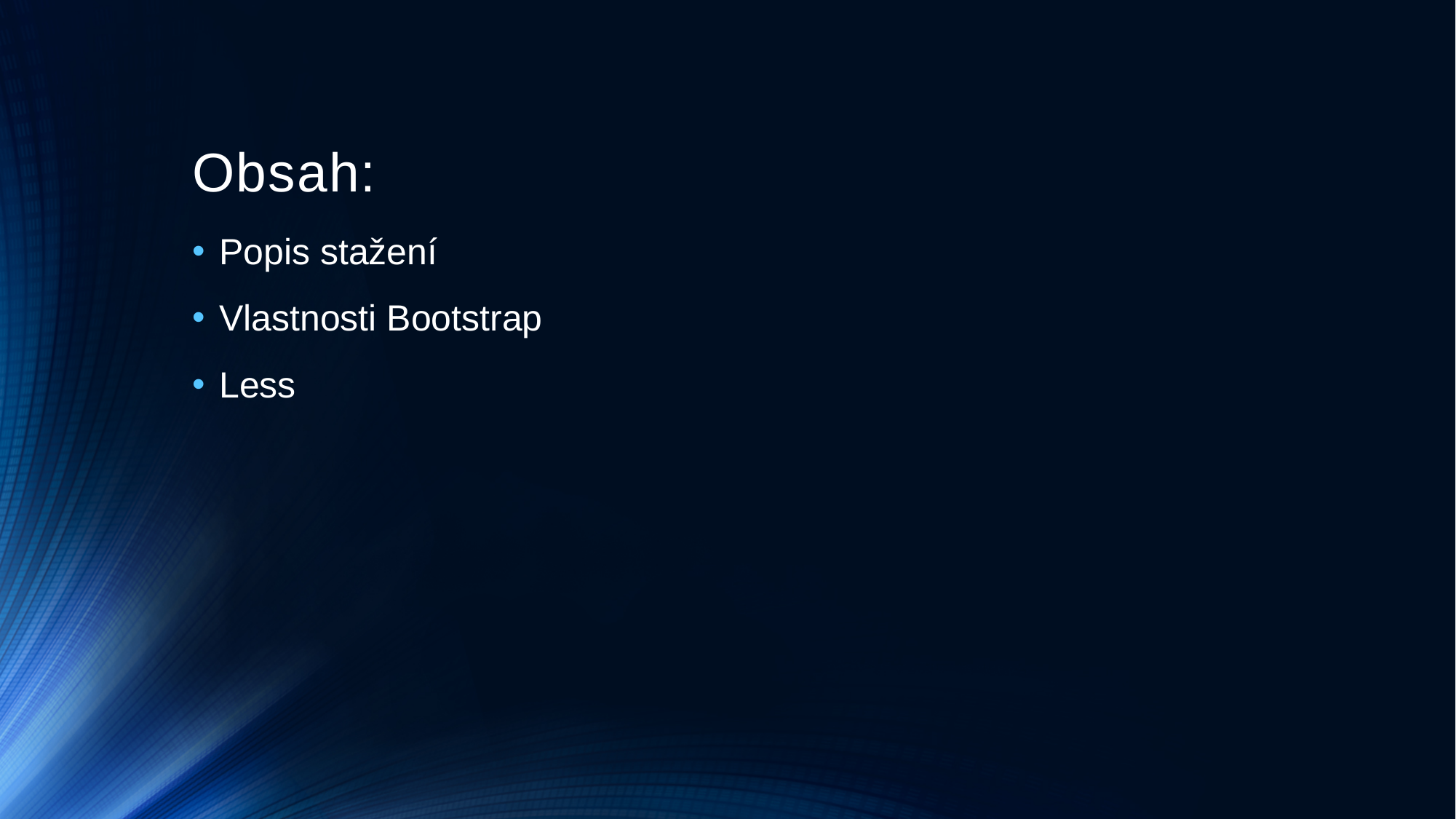

# Obsah:
Popis stažení
Vlastnosti Bootstrap
Less